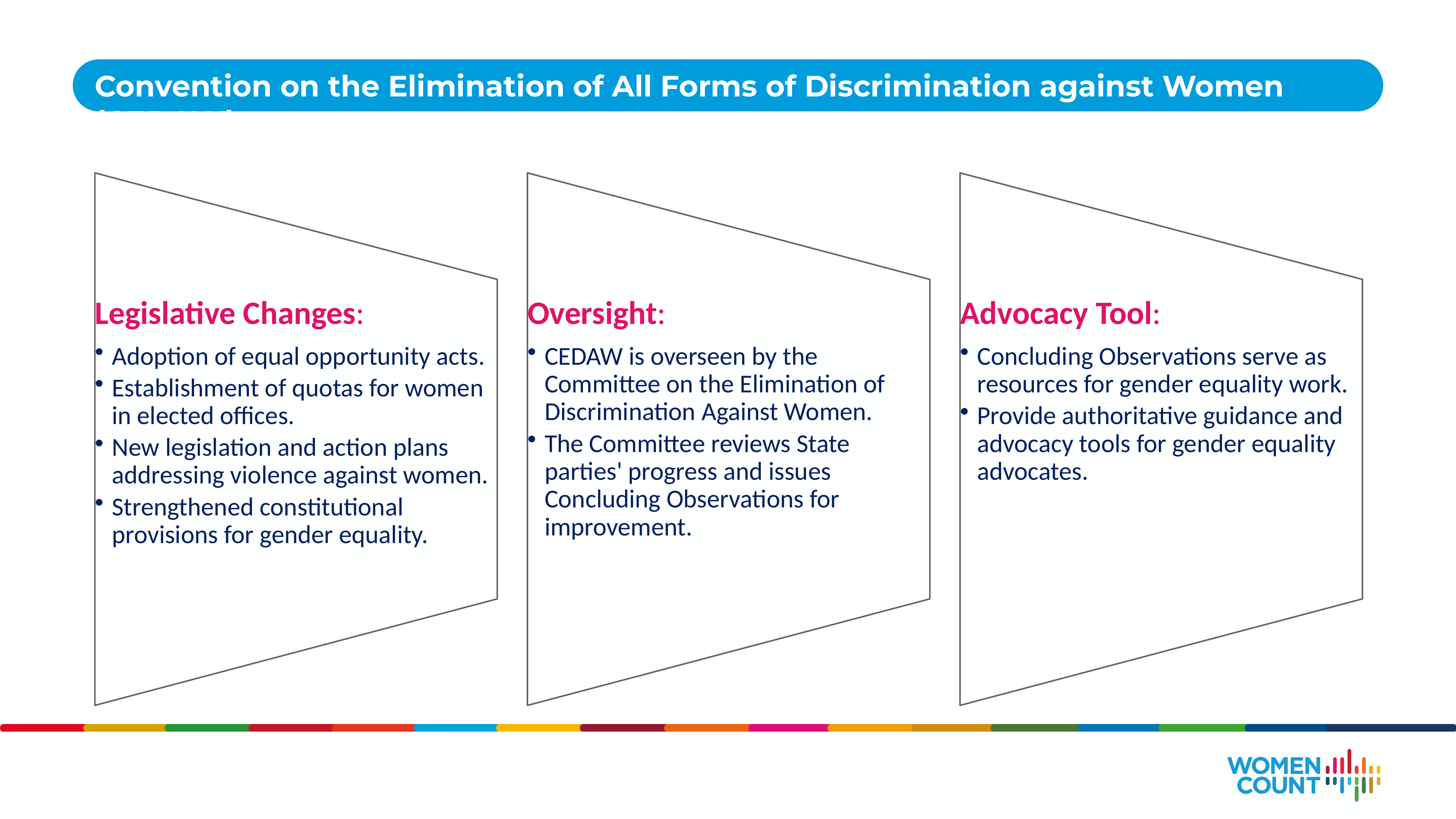

Convention on the Elimination of All Forms of Discrimination against Women (CEDAW)
Legislative Changes:
Adoption of equal opportunity acts.
Establishment of quotas for women in elected offices.
New legislation and action plans addressing violence against women.
Strengthened constitutional provisions for gender equality.
Oversight:
CEDAW is overseen by the Committee on the Elimination of Discrimination Against Women.
The Committee reviews State parties' progress and issues Concluding Observations for improvement.
Advocacy Tool:
Concluding Observations serve as resources for gender equality work.
Provide authoritative guidance and advocacy tools for gender equality advocates.